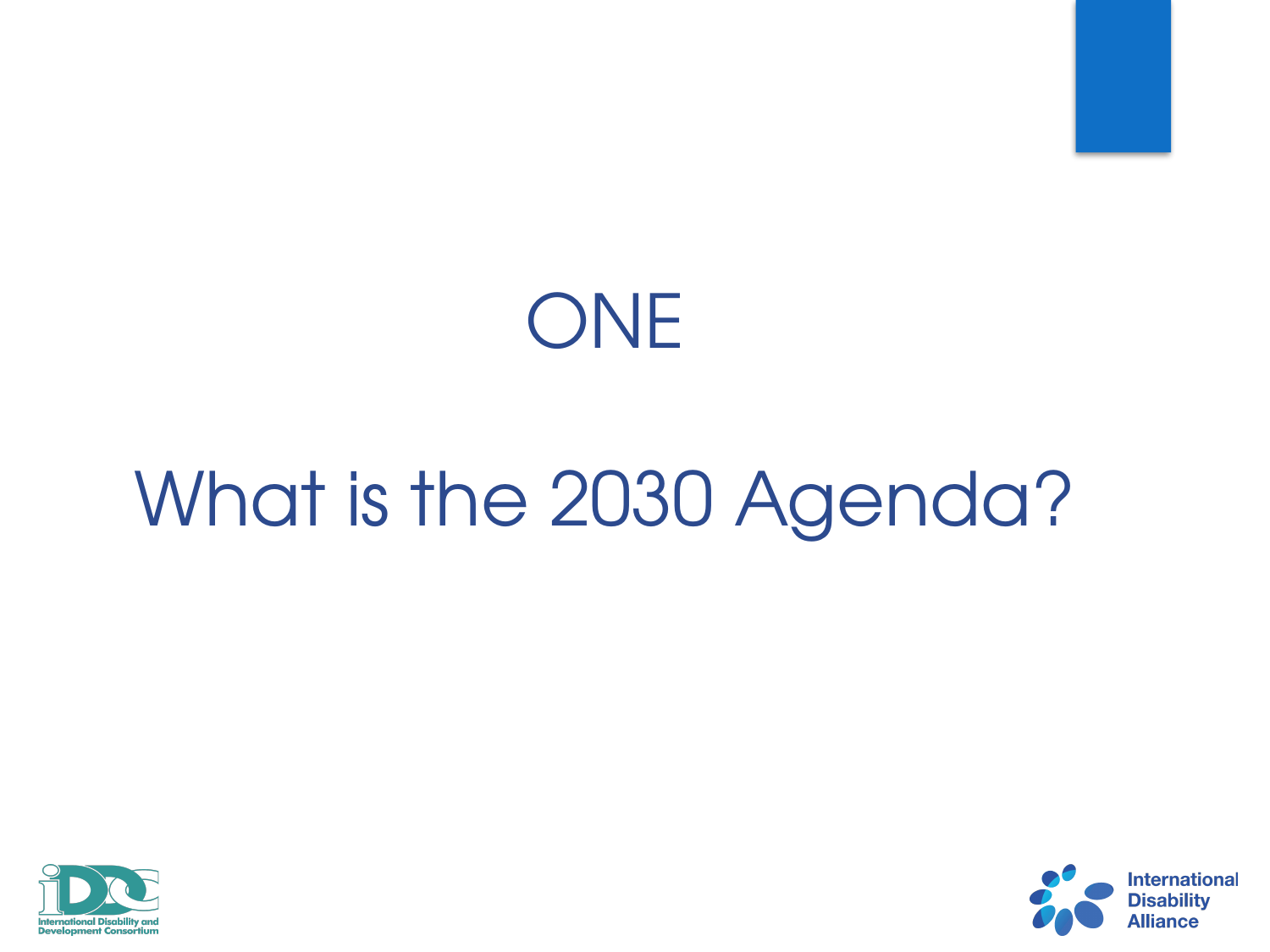

# ONE What is the 2030 Agenda?